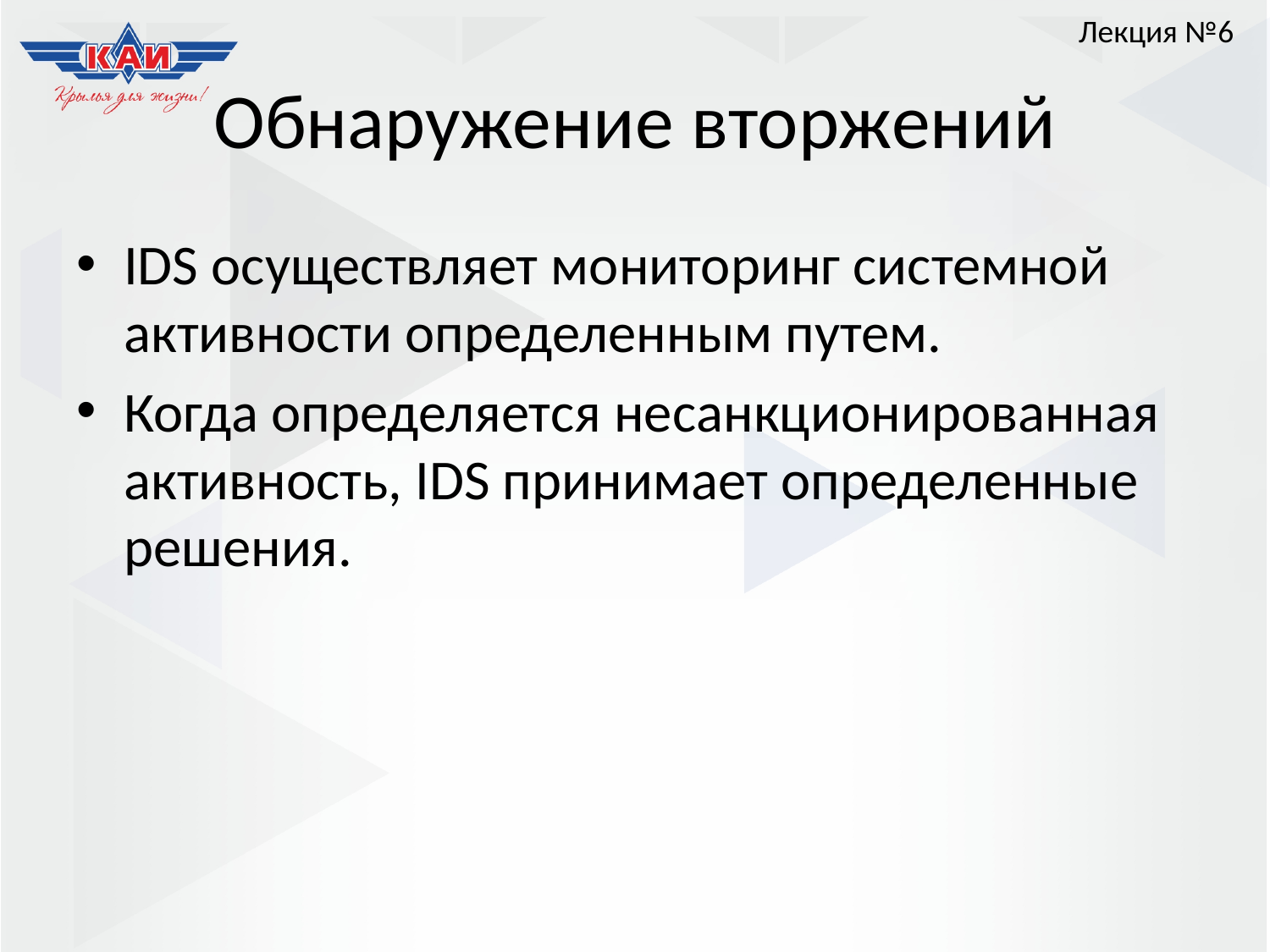

Лекция №6
# Обнаружение вторжений
IDS осуществляет мониторинг системной активности определенным путем.
Когда определяется несанкционированная активность, IDS принимает определенные решения.